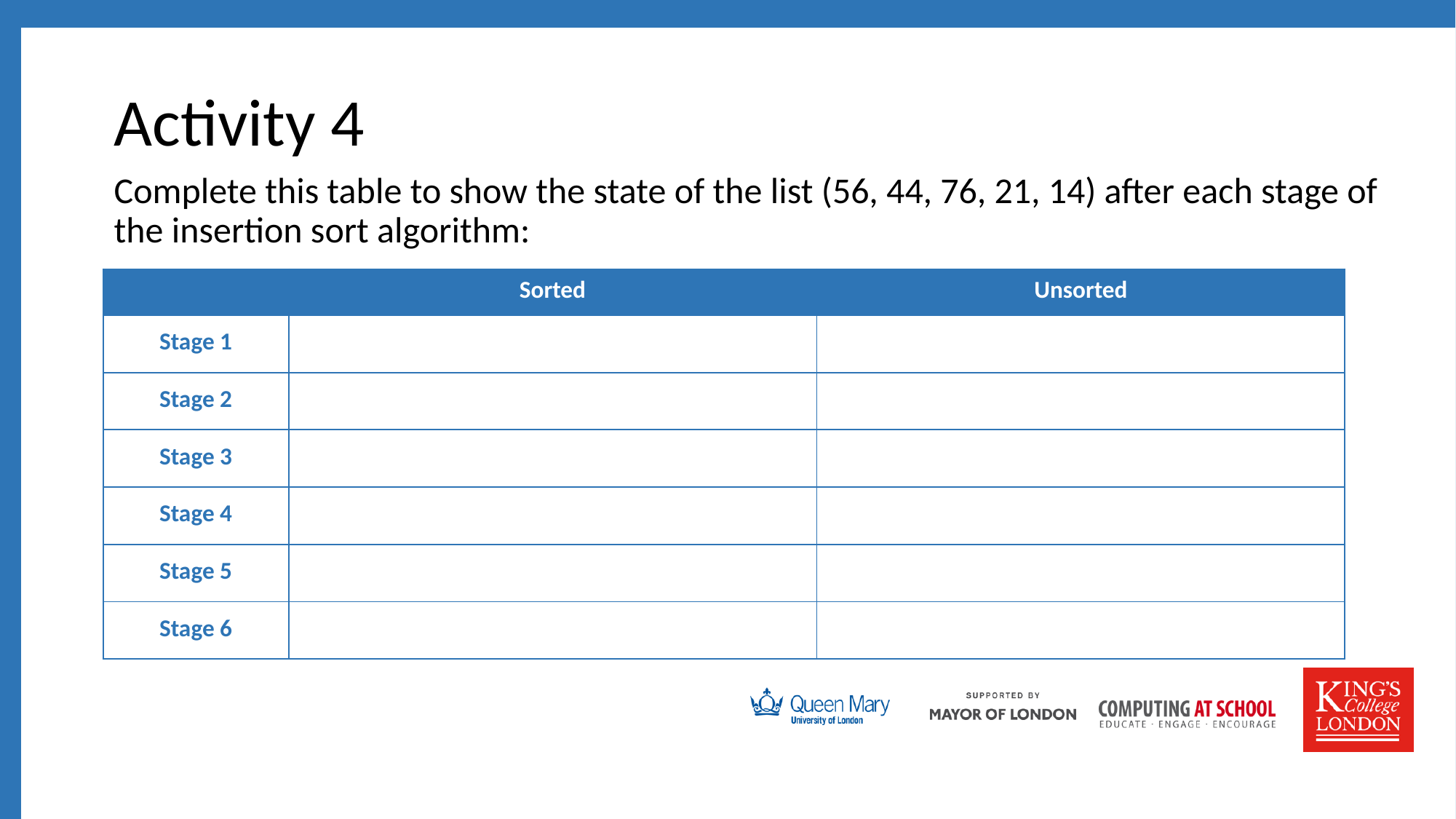

# Activity 4
Complete this table to show the state of the list (56, 44, 76, 21, 14) after each stage of the insertion sort algorithm:
|  | Sorted | Unsorted |
| --- | --- | --- |
| Stage 1 |  |  |
| Stage 2 |  |  |
| Stage 3 |  |  |
| Stage 4 |  |  |
| Stage 5 |  |  |
| Stage 6 |  |  |